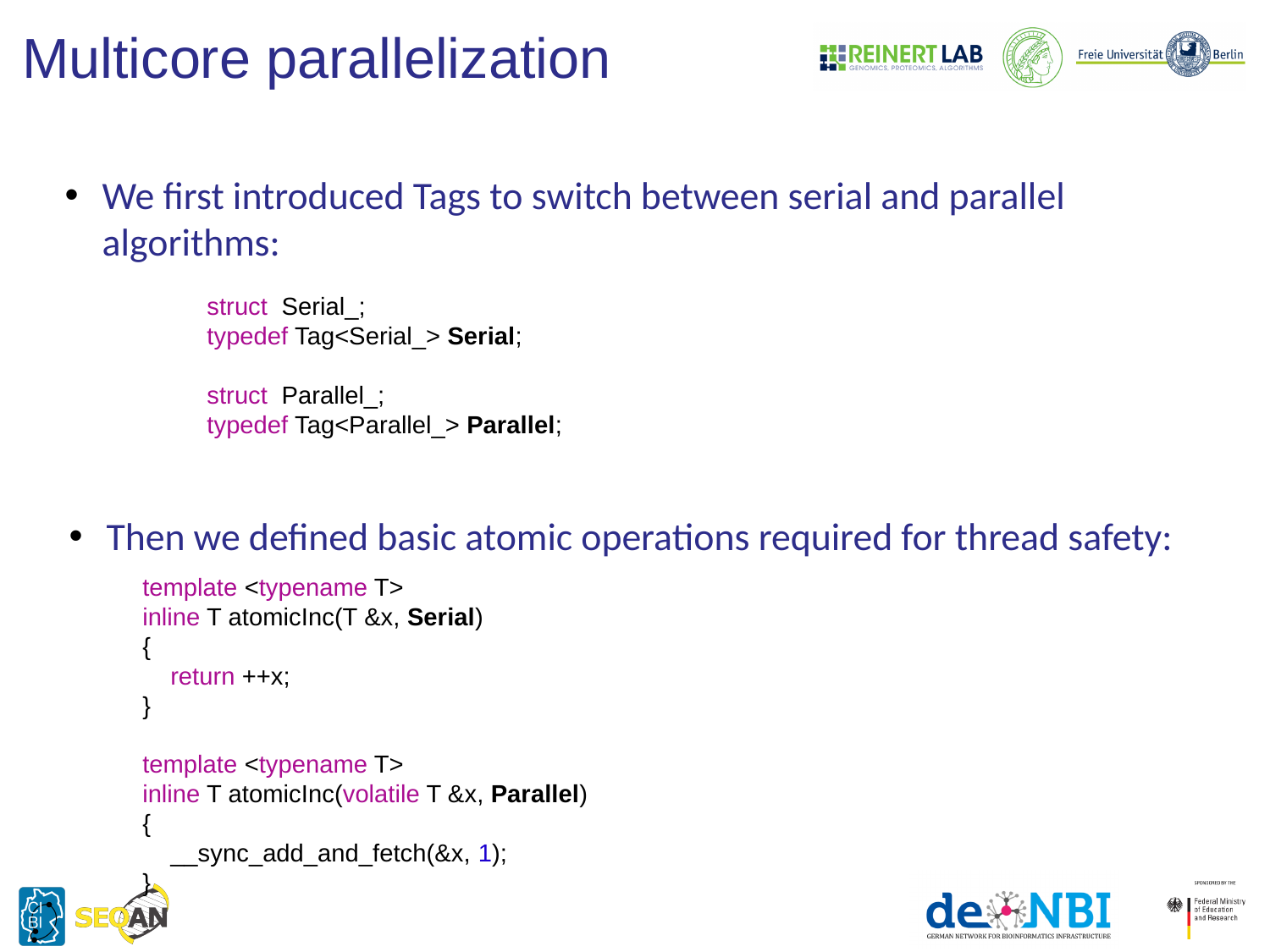

Multicore parallelization
We first introduced Tags to switch between serial and parallel algorithms:

struct  Serial_;
typedef Tag<Serial_> Serial;

struct  Parallel_;
typedef Tag<Parallel_> Parallel;
Then we defined basic atomic operations required for thread safety:

template <typename T>
inline T atomicInc(T &x, Serial)
{
    return ++x;
}

template <typename T>
inline T atomicInc(volatile T &x, Parallel)
{
    __sync_add_and_fetch(&x, 1);
}